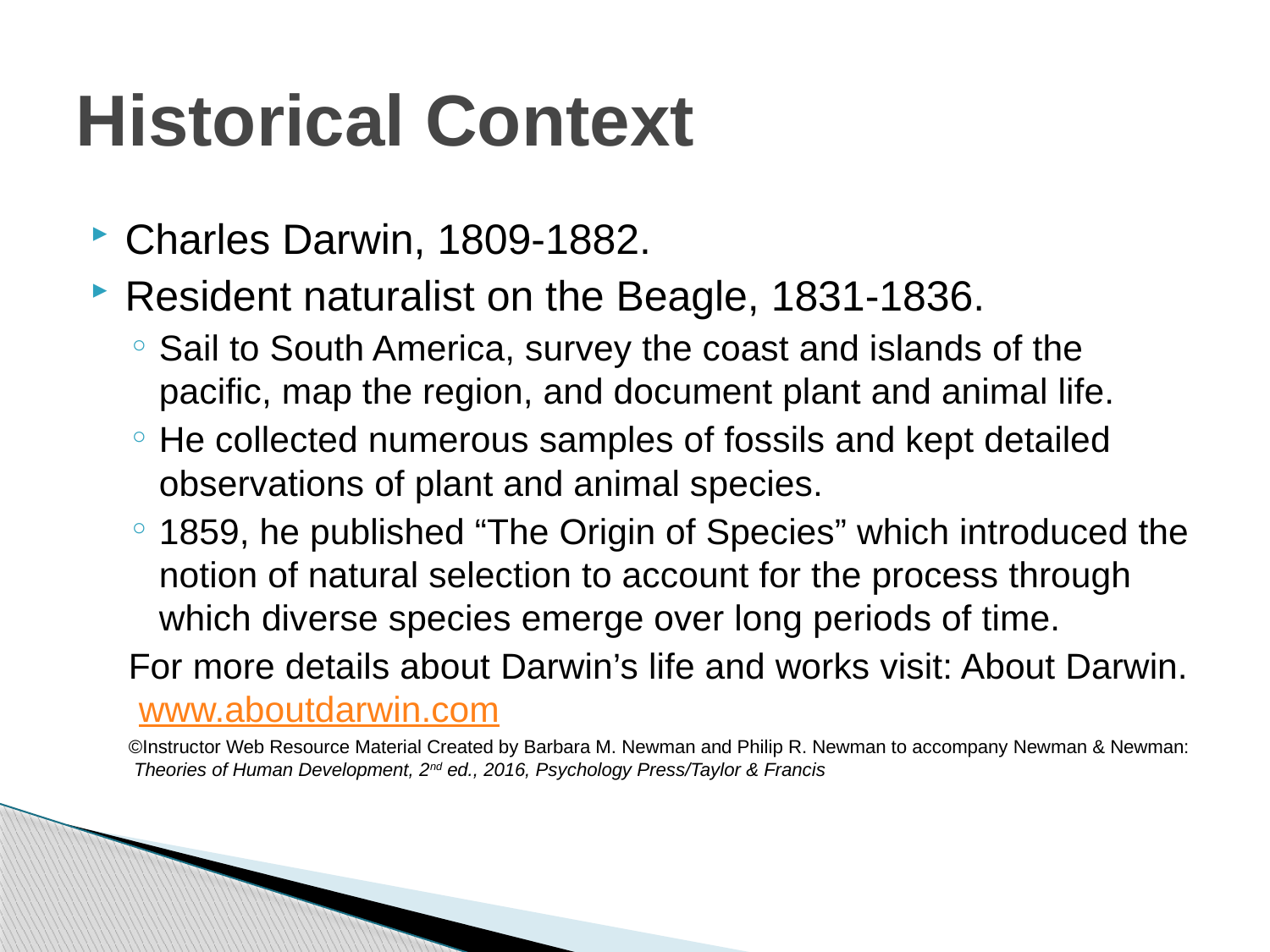

# Historical Context
Charles Darwin, 1809-1882.
Resident naturalist on the Beagle, 1831-1836.
Sail to South America, survey the coast and islands of the pacific, map the region, and document plant and animal life.
He collected numerous samples of fossils and kept detailed observations of plant and animal species.
1859, he published “The Origin of Species” which introduced the notion of natural selection to account for the process through which diverse species emerge over long periods of time.
For more details about Darwin’s life and works visit: About Darwin.  www.aboutdarwin.com
©Instructor Web Resource Material Created by Barbara M. Newman and Philip R. Newman to accompany Newman & Newman:  Theories of Human Development, 2nd ed., 2016, Psychology Press/Taylor & Francis